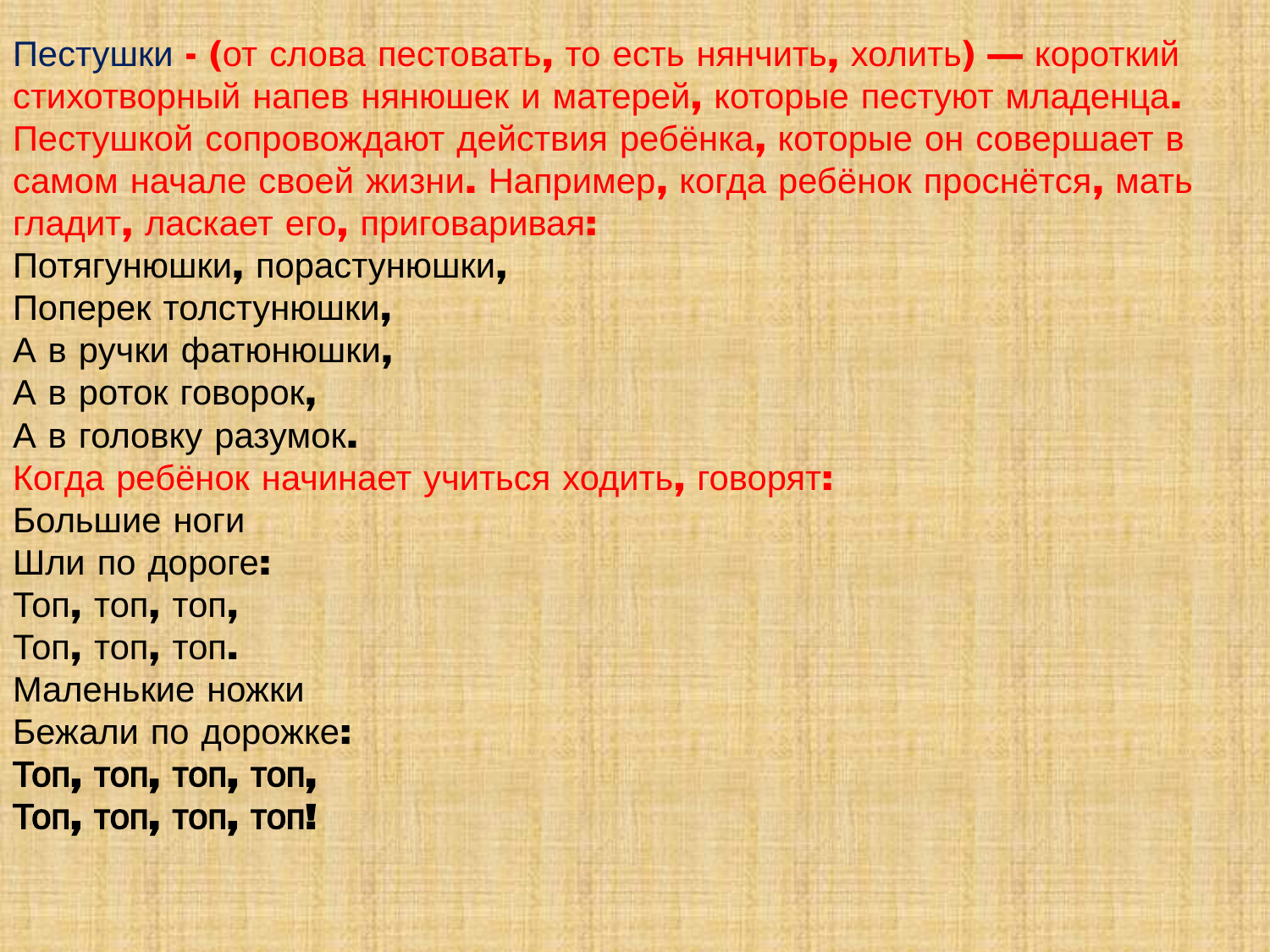

Пестушки - (от слова пестовать, то есть нянчить, холить) — короткий стихотворный напев нянюшек и матерей, которые пестуют младенца. Пестушкой сопровождают действия ребёнка, которые он совершает в самом начале своей жизни. Например, когда ребёнок проснётся, мать гладит, ласкает его, приговаривая:
Потягунюшки, порастунюшки,
Поперек толстунюшки,
А в ручки фатюнюшки,
А в роток говорок,
А в головку разумок.
Когда ребёнок начинает учиться ходить, говорят:
Большие ноги
Шли по дороге:
Топ, топ, топ,
Топ, топ, топ.
Маленькие ножки
Бежали по дорожке:
Топ, топ, топ, топ,
Топ, топ, топ, топ!